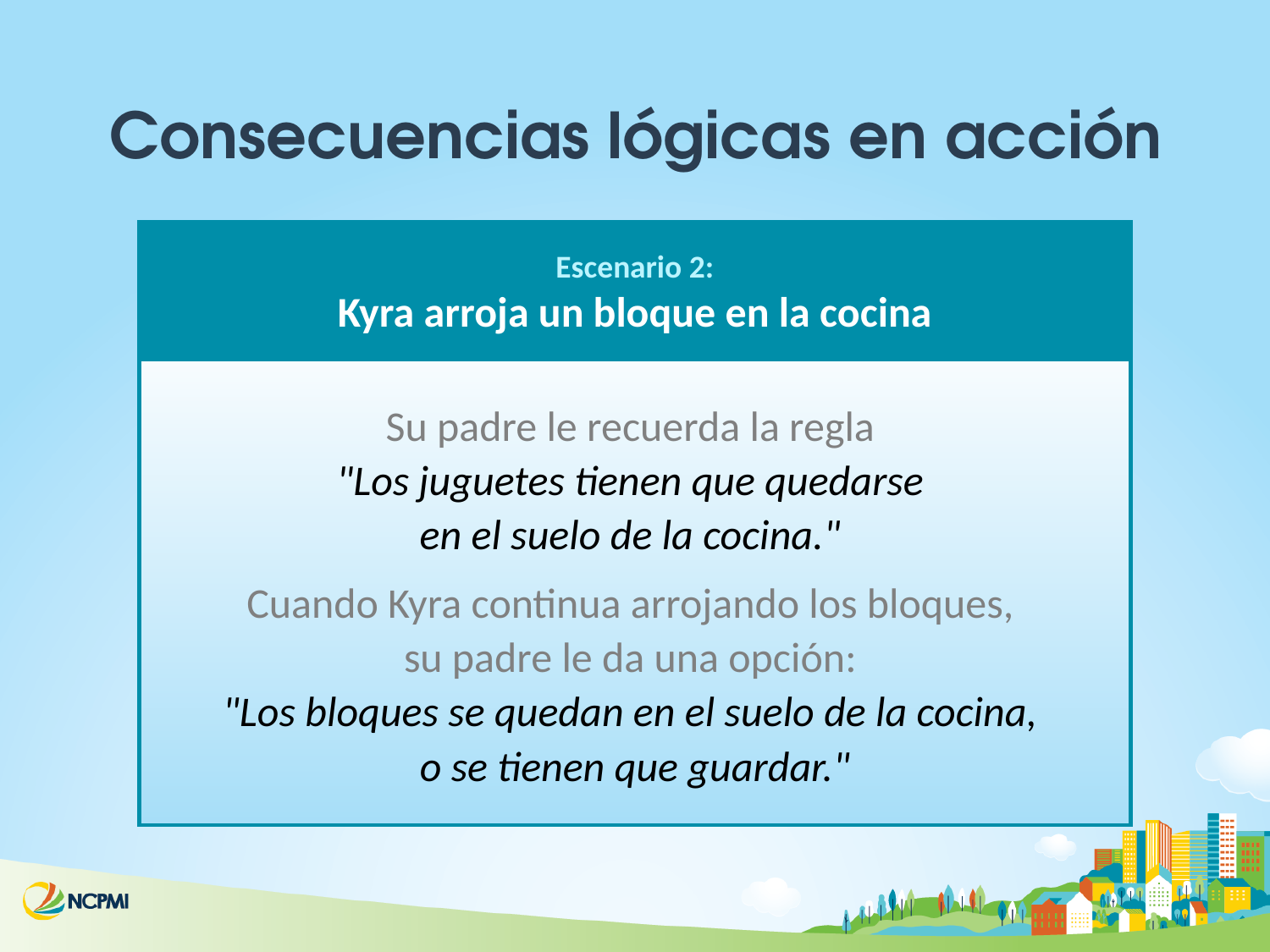

# Consecuencias Lógicas en la Acción 2
Consecuencias lógicas en acción
Escenario 2:
Kyra arroja un bloque en la cocina
Su padre le recuerda la regla
"Los juguetes tienen que quedarse
en el suelo de la cocina."
Cuando Kyra continua arrojando los bloques,
su padre le da una opción:
"Los bloques se quedan en el suelo de la cocina,
o se tienen que guardar."